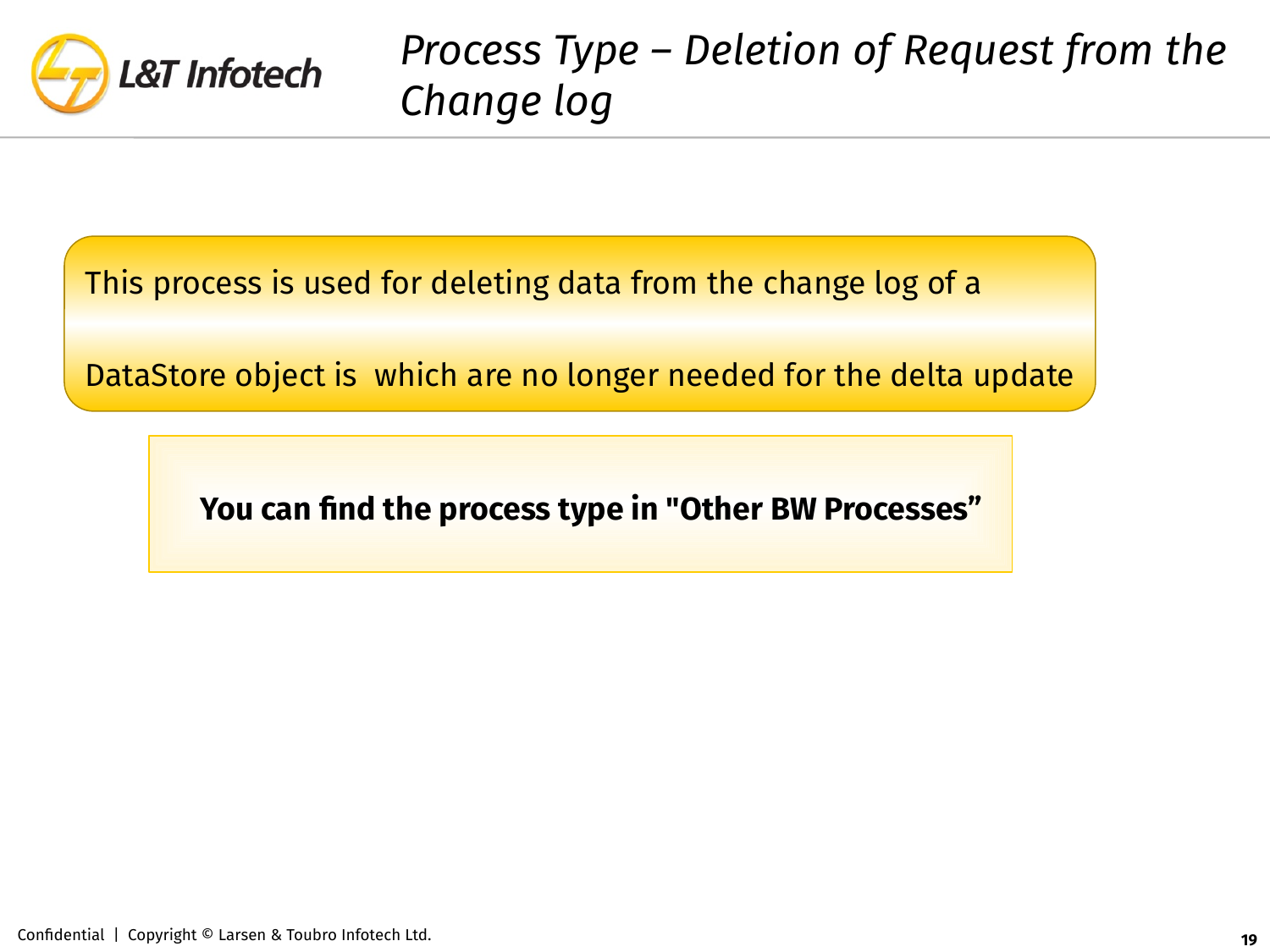

# Process Type – Deletion of Request from the Change log
This process is used for deleting data from the change log of a

DataStore object is  which are no longer needed for the delta update
You can find the process type in "Other BW Processes”
Confidential  |  Copyright © Larsen & Toubro Infotech Ltd.
19